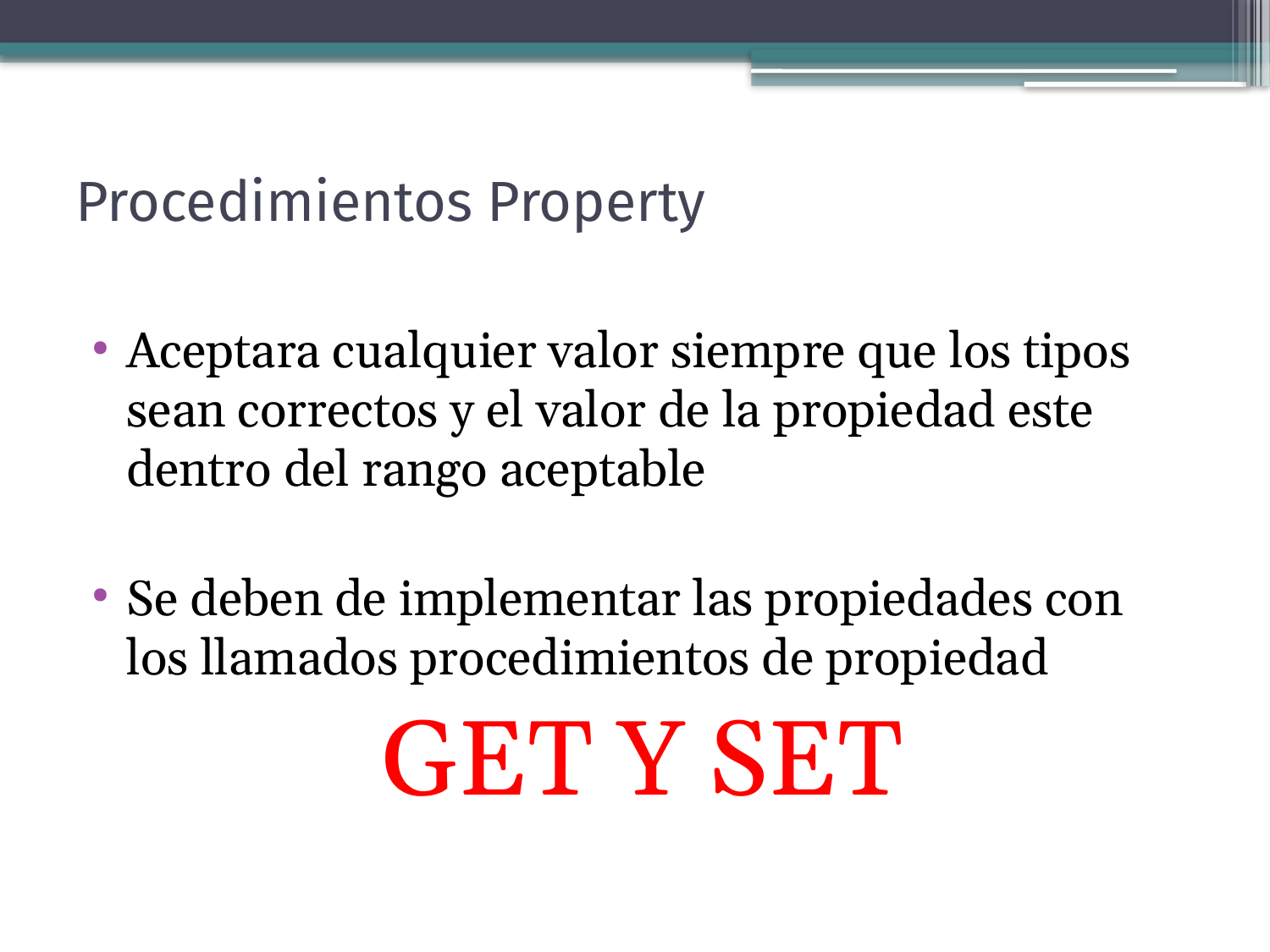

# Procedimientos Property
Aceptara cualquier valor siempre que los tipos sean correctos y el valor de la propiedad este dentro del rango aceptable

Se deben de implementar las propiedades con los llamados procedimientos de propiedad
GET Y SET